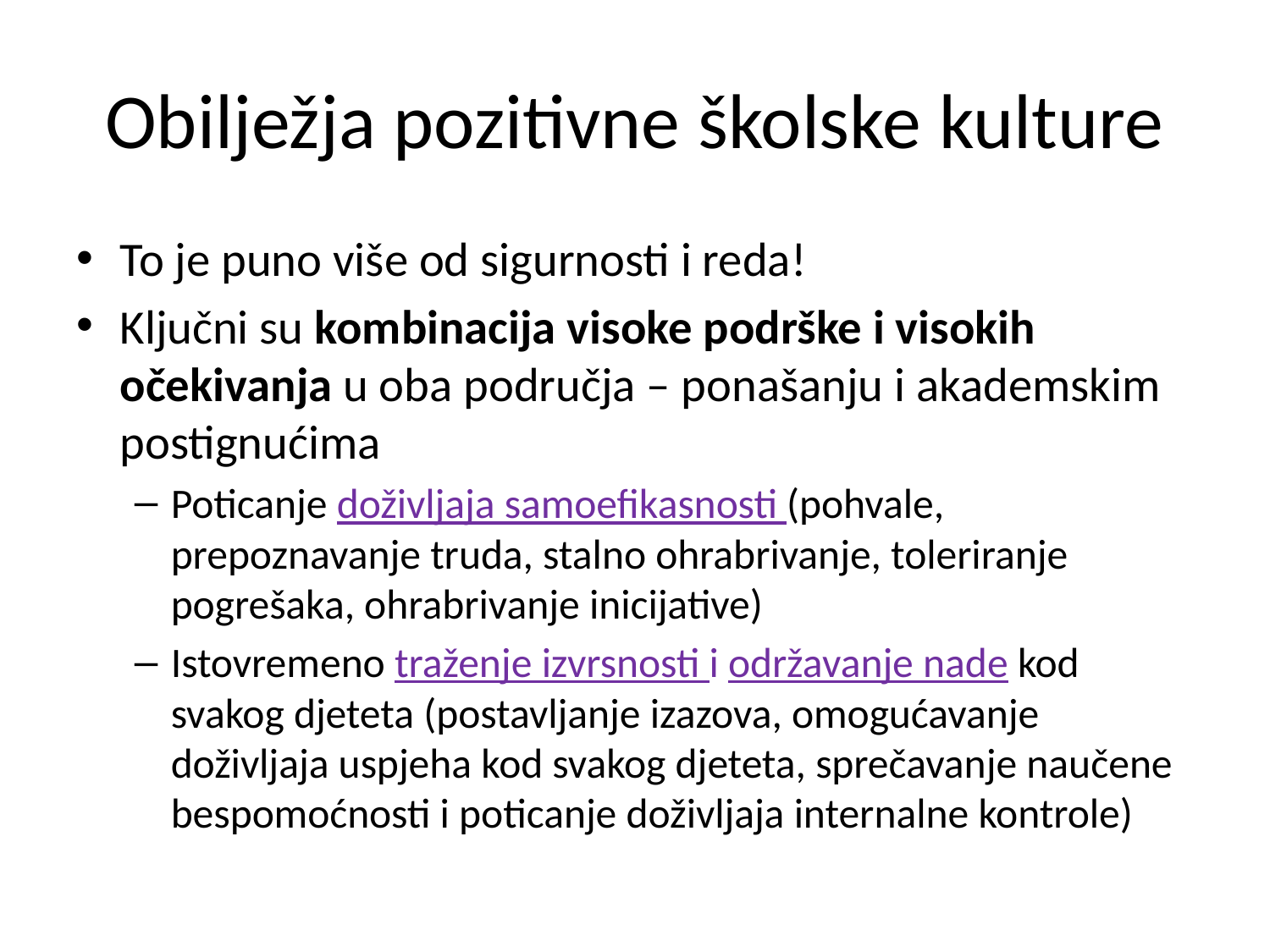

# Obilježja pozitivne školske kulture
To je puno više od sigurnosti i reda!
Ključni su kombinacija visoke podrške i visokih očekivanja u oba područja – ponašanju i akademskim postignućima
Poticanje doživljaja samoefikasnosti (pohvale, prepoznavanje truda, stalno ohrabrivanje, toleriranje pogrešaka, ohrabrivanje inicijative)
Istovremeno traženje izvrsnosti i održavanje nade kod svakog djeteta (postavljanje izazova, omogućavanje doživljaja uspjeha kod svakog djeteta, sprečavanje naučene bespomoćnosti i poticanje doživljaja internalne kontrole)